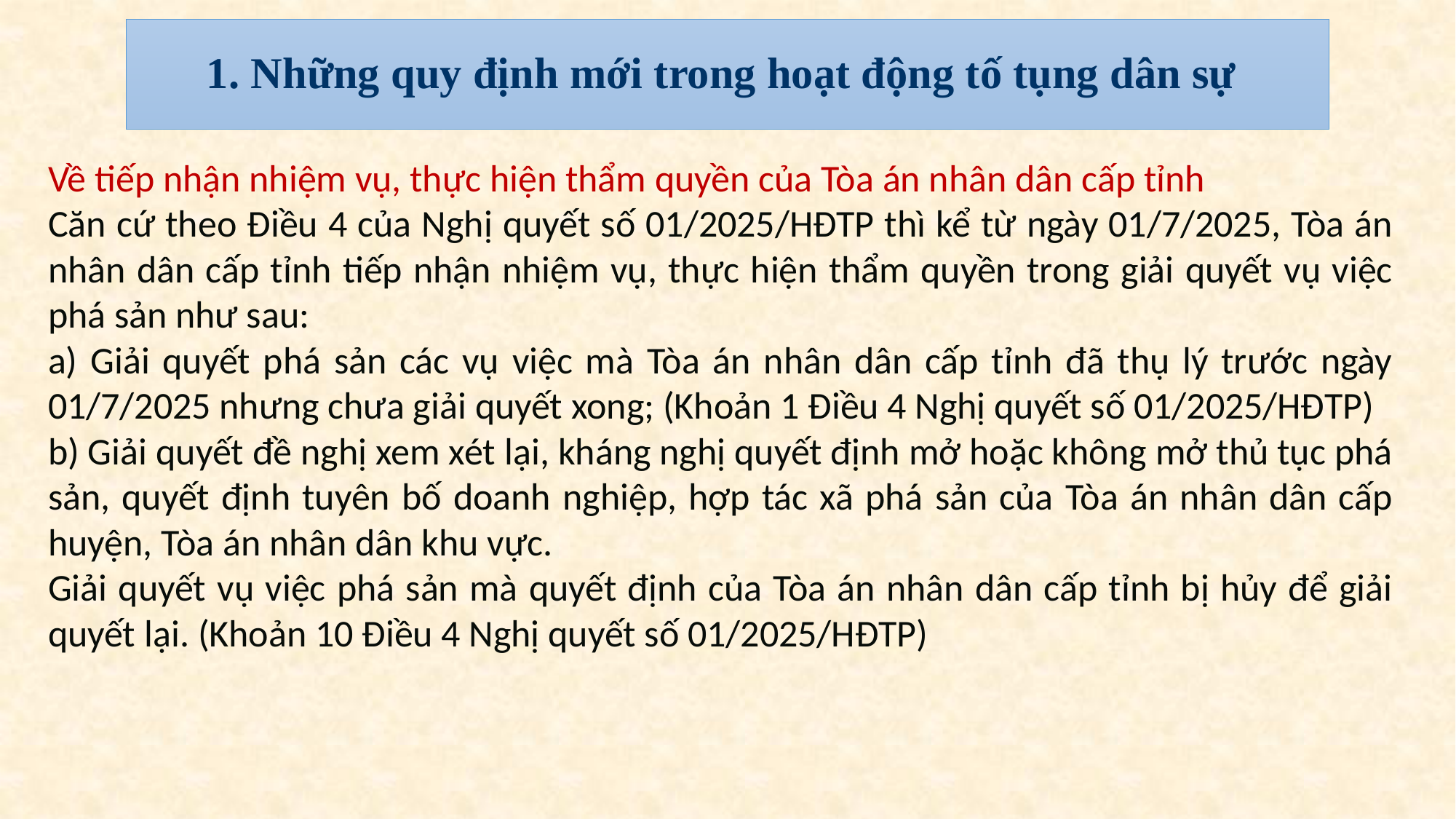

# 1. Những quy định mới trong hoạt động tố tụng dân sự
Về tiếp nhận nhiệm vụ, thực hiện thẩm quyền của Tòa án nhân dân cấp tỉnh
Căn cứ theo Điều 4 của Nghị quyết số 01/2025/HĐTP thì kể từ ngày 01/7/2025, Tòa án nhân dân cấp tỉnh tiếp nhận nhiệm vụ, thực hiện thẩm quyền trong giải quyết vụ việc phá sản như sau:
a) Giải quyết phá sản các vụ việc mà Tòa án nhân dân cấp tỉnh đã thụ lý trước ngày 01/7/2025 nhưng chưa giải quyết xong; (Khoản 1 Điều 4 Nghị quyết số 01/2025/HĐTP)
b) Giải quyết đề nghị xem xét lại, kháng nghị quyết định mở hoặc không mở thủ tục phá sản, quyết định tuyên bố doanh nghiệp, hợp tác xã phá sản của Tòa án nhân dân cấp huyện, Tòa án nhân dân khu vực.
Giải quyết vụ việc phá sản mà quyết định của Tòa án nhân dân cấp tỉnh bị hủy để giải quyết lại. (Khoản 10 Điều 4 Nghị quyết số 01/2025/HĐTP)